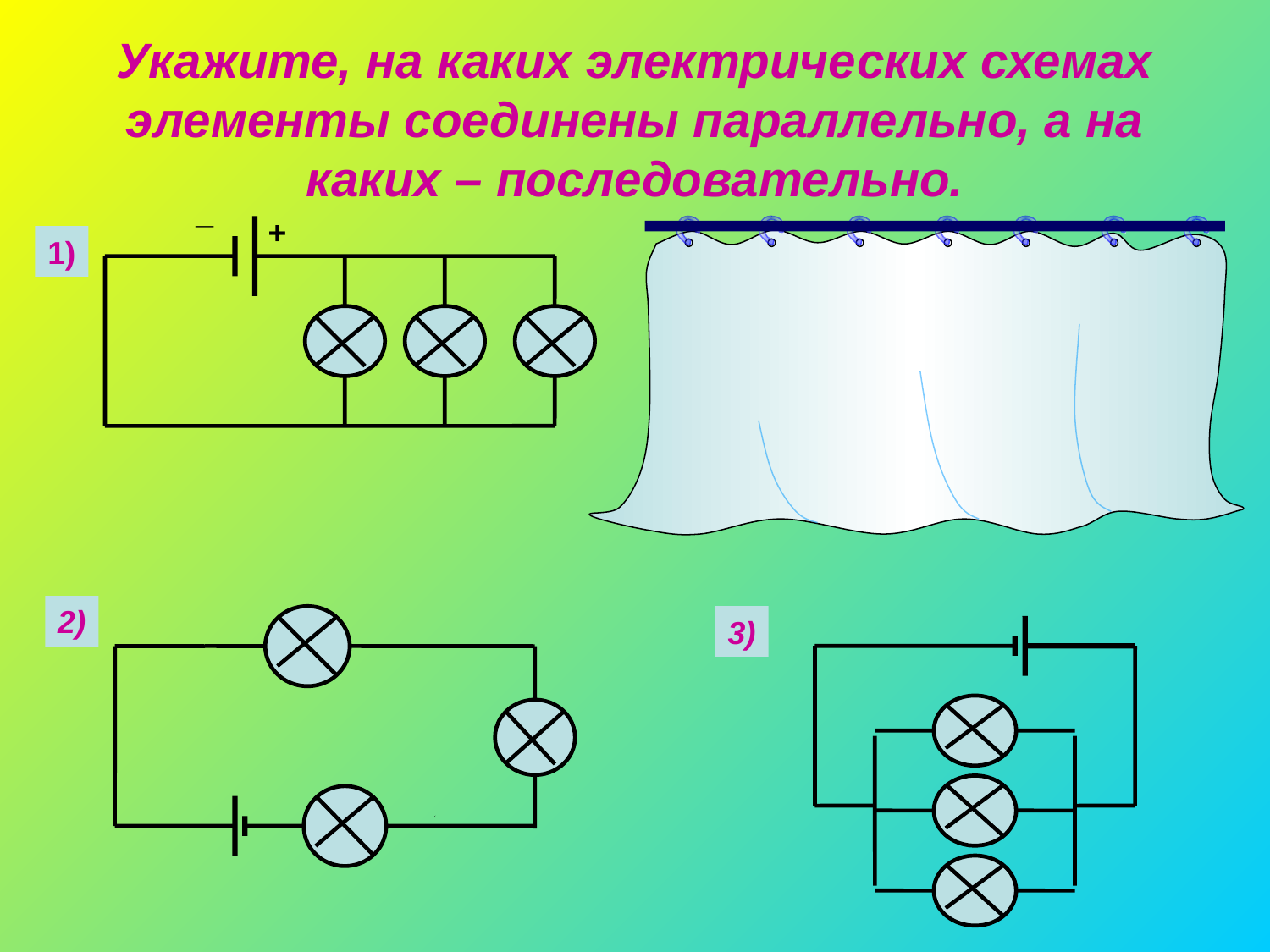

# Укажите, на каких электрических схемах элементы соединены параллельно, а на каких – последовательно.
_
+

1)

Параллельно:
1), 3)
Последовательно:
 2)
2)

3)